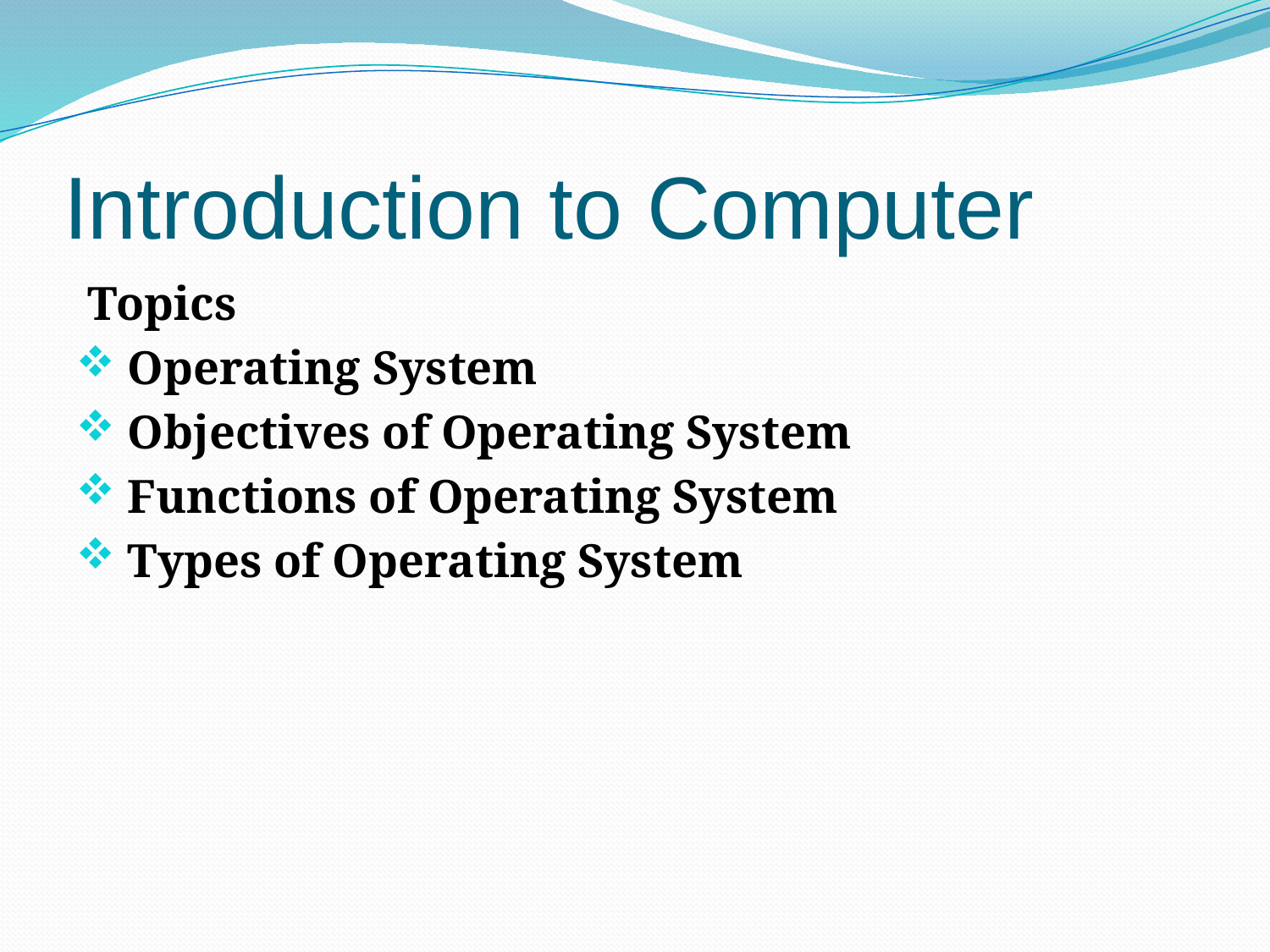

# Introduction to Computer
 Topics
 Operating System
 Objectives of Operating System
 Functions of Operating System
 Types of Operating System